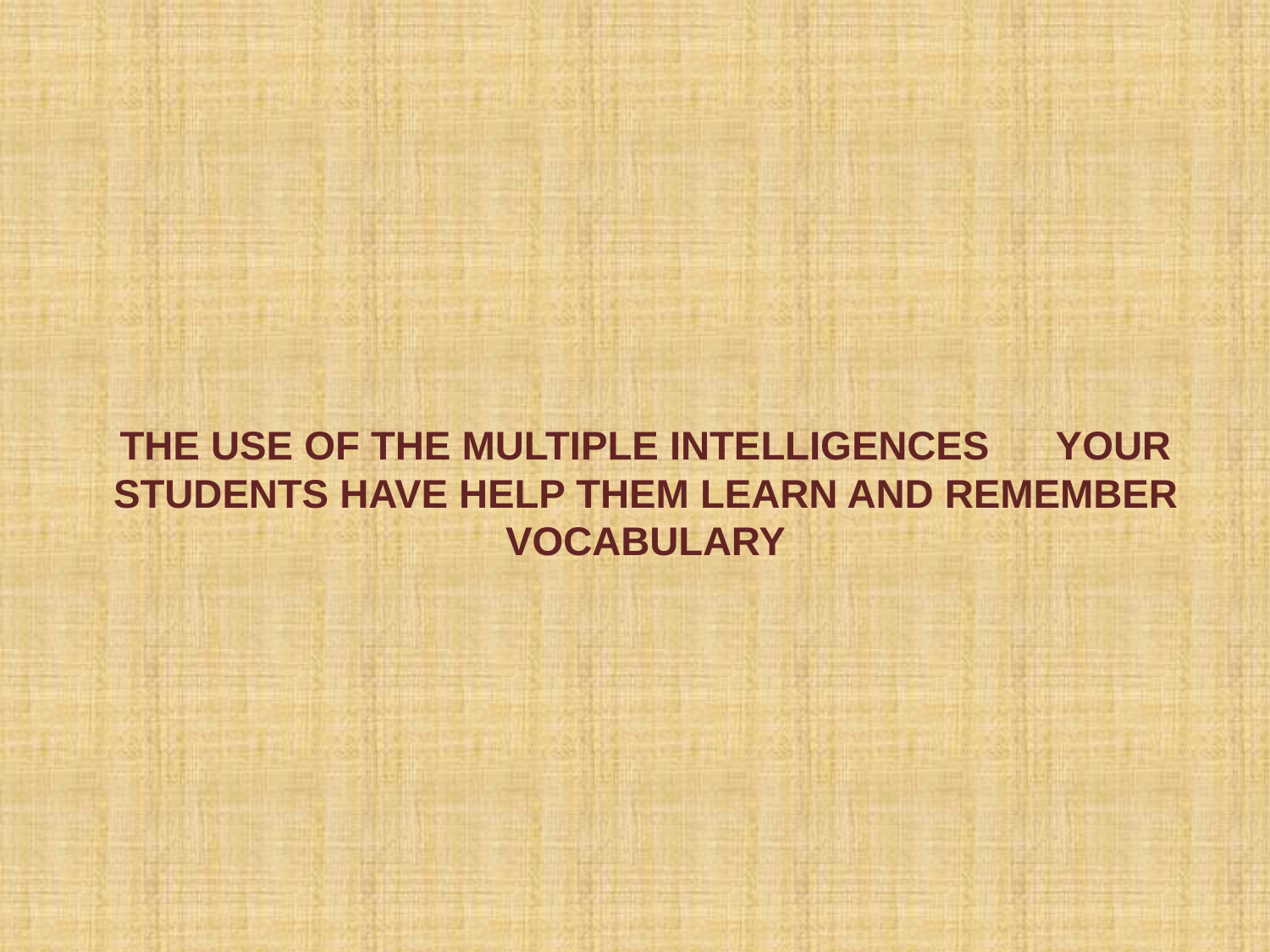

# THE USE OF THE MULTIPLE INTELLIGENCES      YOUR STUDENTS HAVE HELP THEM LEARN AND REMEMBER VOCABULARY